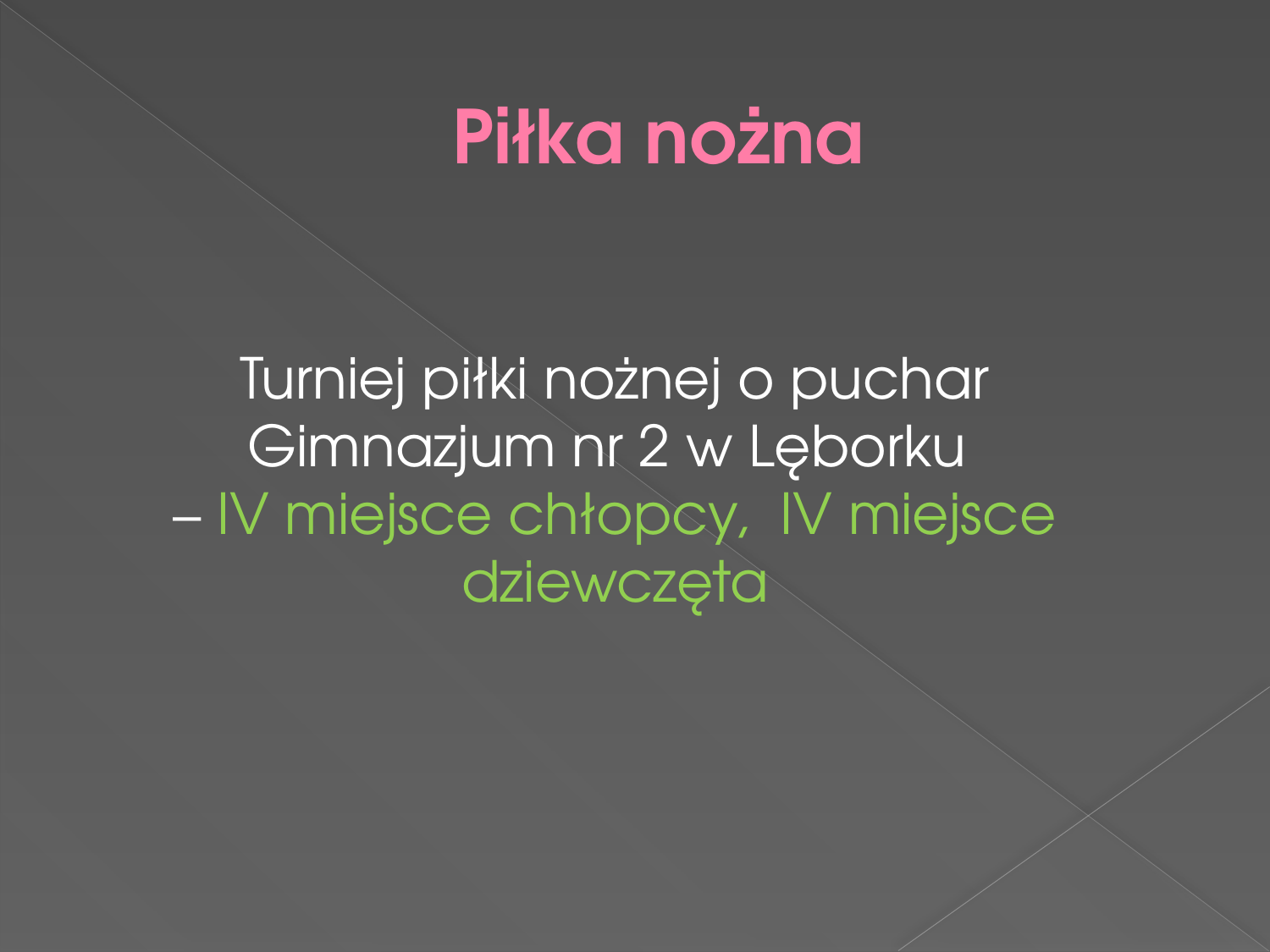

# Piłka nożna
Turniej piłki nożnej o puchar Gimnazjum nr 2 w Lęborku
– IV miejsce chłopcy,  IV miejsce dziewczęta